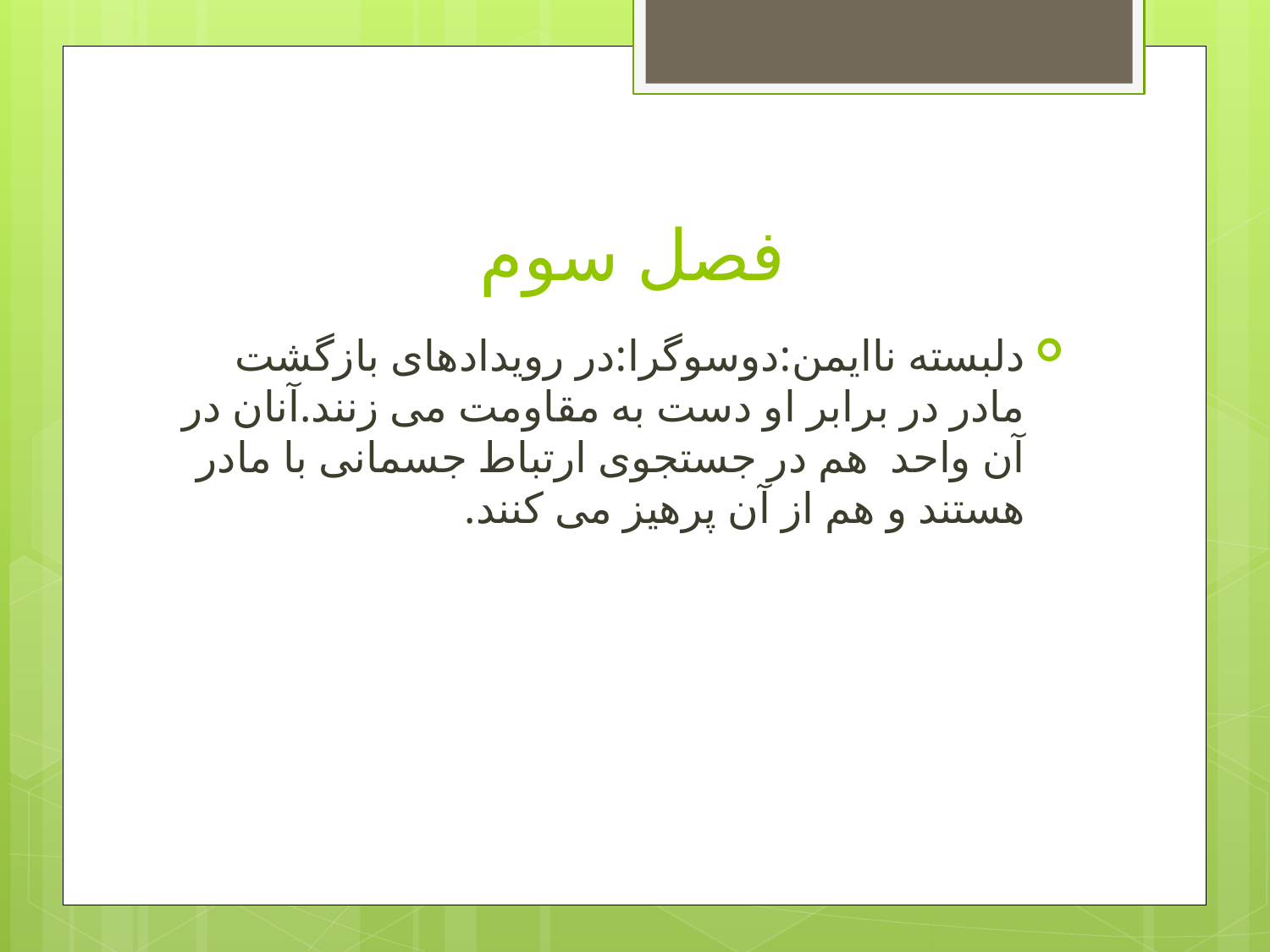

# فصل سوم
دلبسته ناایمن:دوسوگرا:در رویدادهای بازگشت مادر در برابر او دست به مقاومت می زنند.آنان در آن واحد  هم در جستجوی ارتباط جسمانی با مادر هستند و هم از آن پرهیز می کنند.